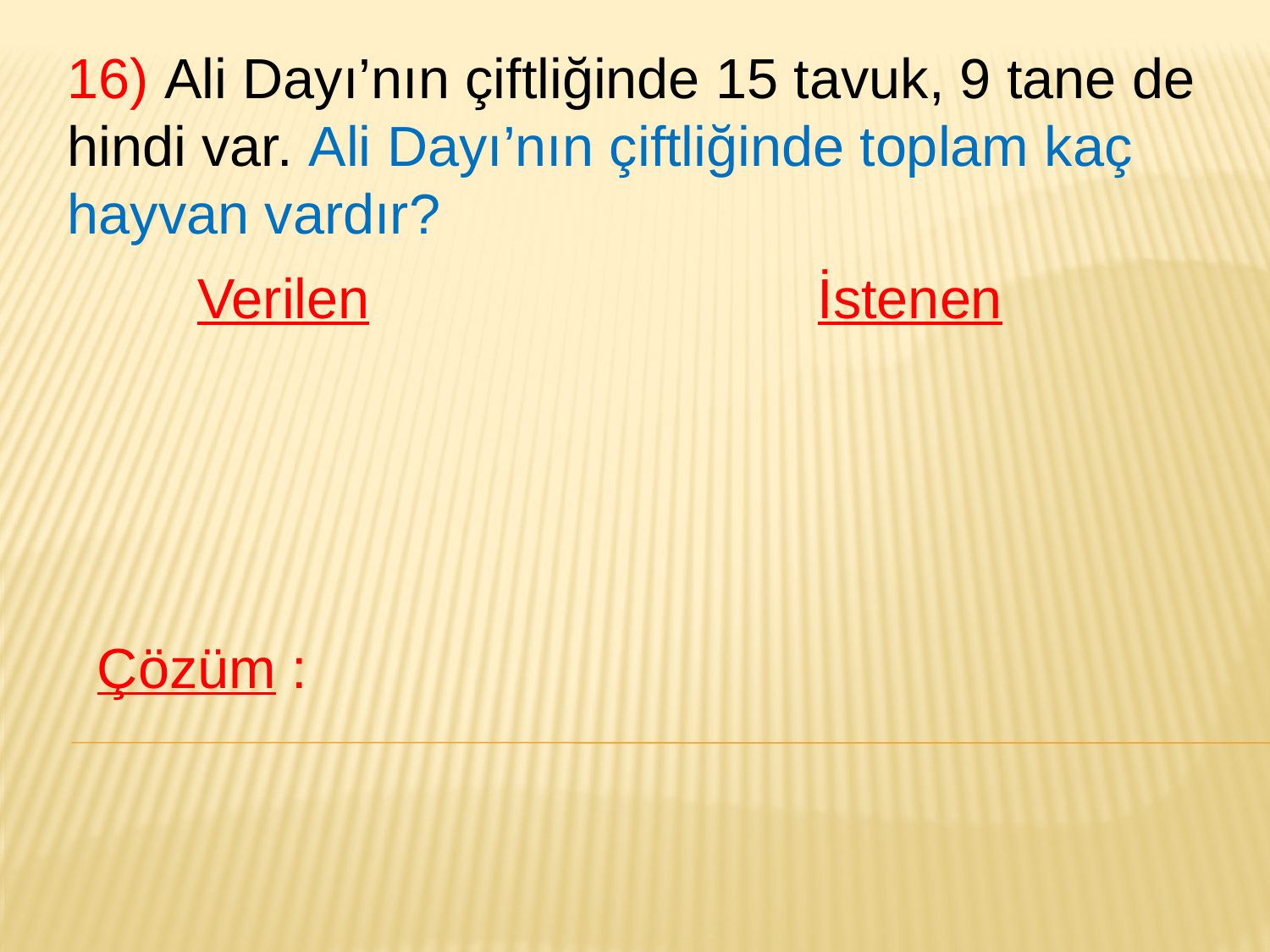

16) Ali Dayı’nın çiftliğinde 15 tavuk, 9 tane de hindi var. Ali Dayı’nın çiftliğinde toplam kaç hayvan vardır?

Verilen
İstenen
Çözüm :